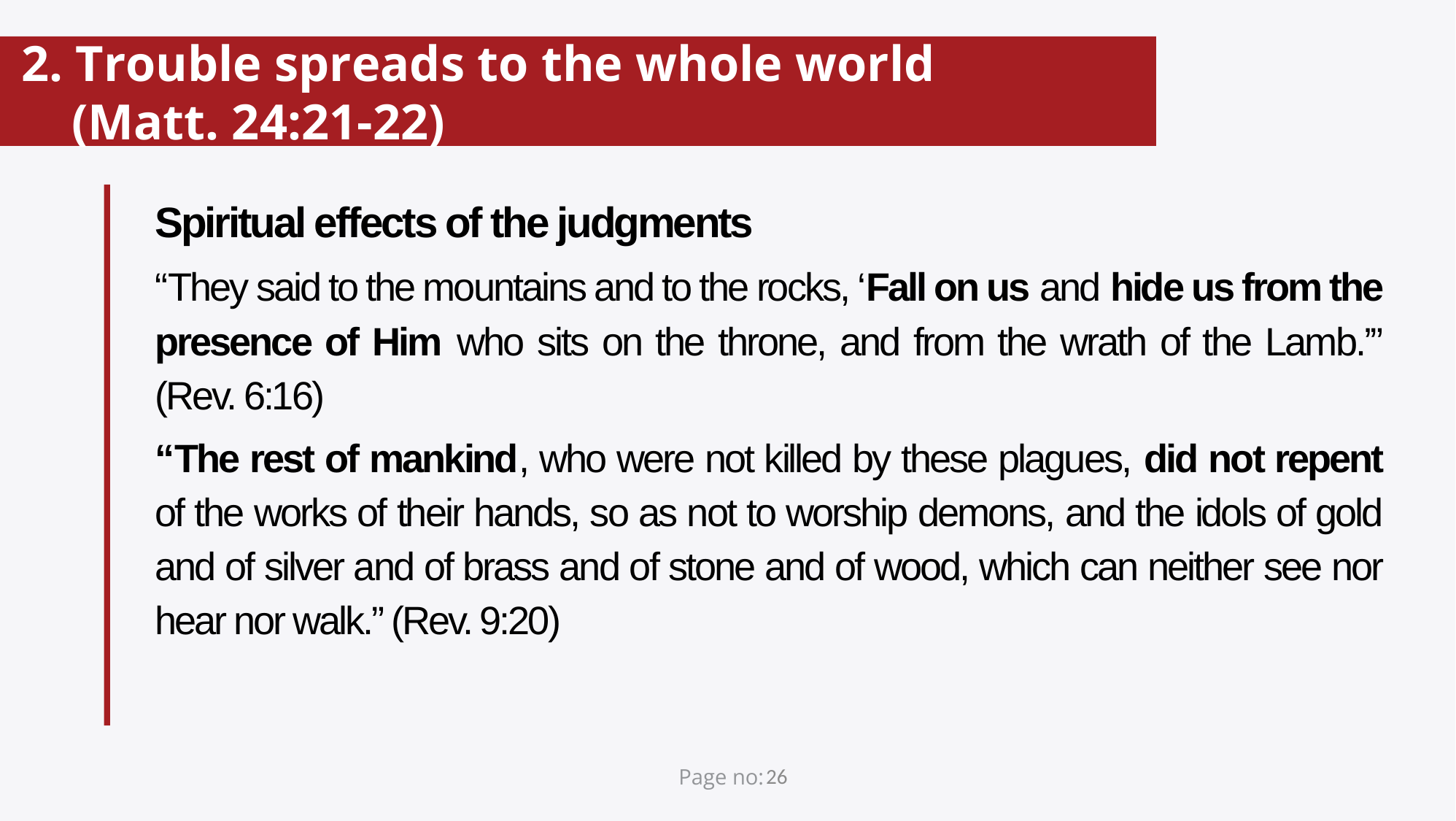

# 2. Trouble spreads to the whole world (Matt. 24:21-22)
Spiritual effects of the judgments
“They said to the mountains and to the rocks, ‘Fall on us and hide us from the presence of Him who sits on the throne, and from the wrath of the Lamb.’” (Rev. 6:16)
“The rest of mankind, who were not killed by these plagues, did not repent of the works of their hands, so as not to worship demons, and the idols of gold and of silver and of brass and of stone and of wood, which can neither see nor hear nor walk.” (Rev. 9:20)